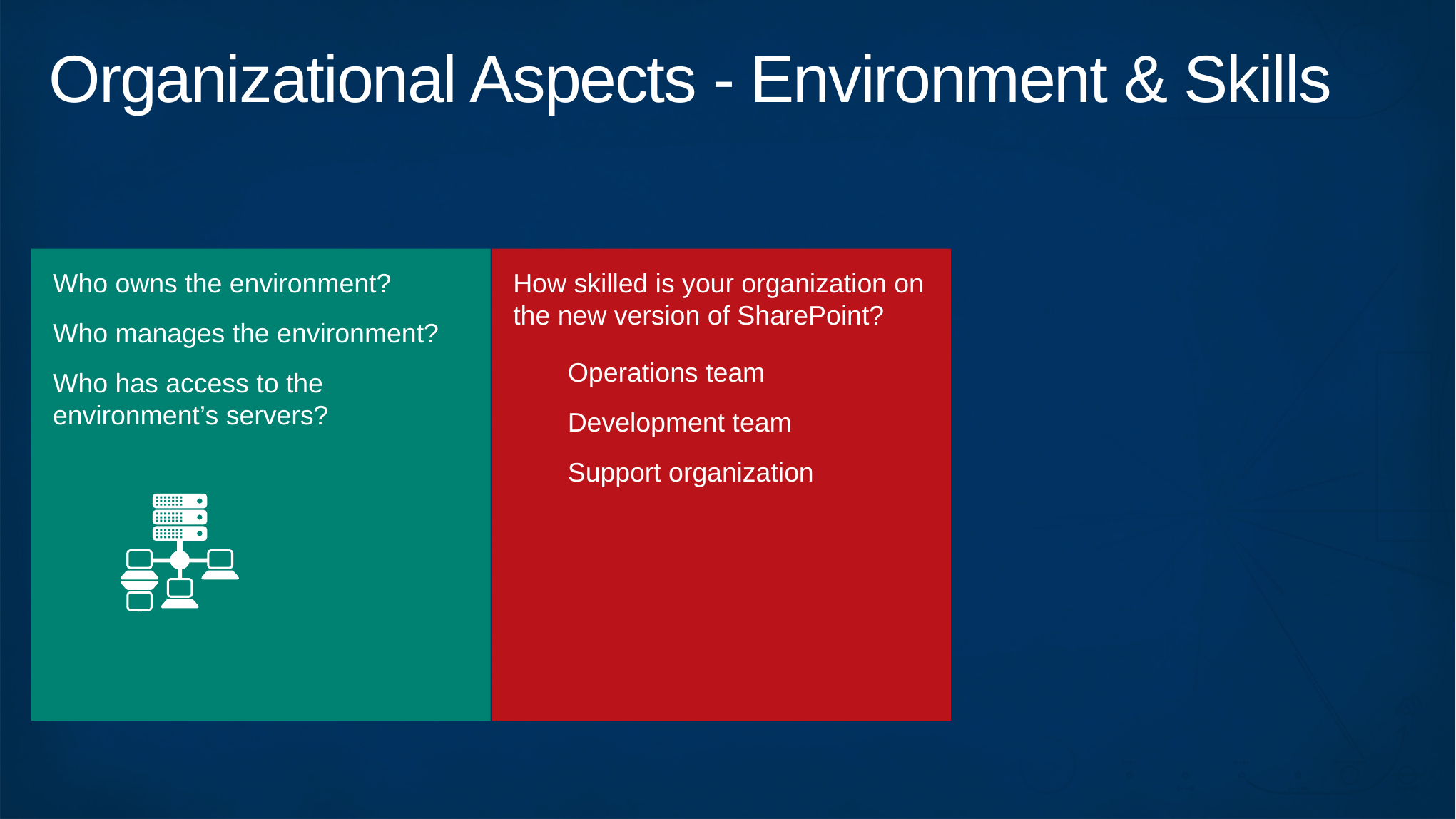

# Organizational Aspects - Environment & Skills
Who owns the environment?
Who manages the environment?
Who has access to the environment’s servers?
How skilled is your organization on the new version of SharePoint?

Operations team
Development team
Support organization